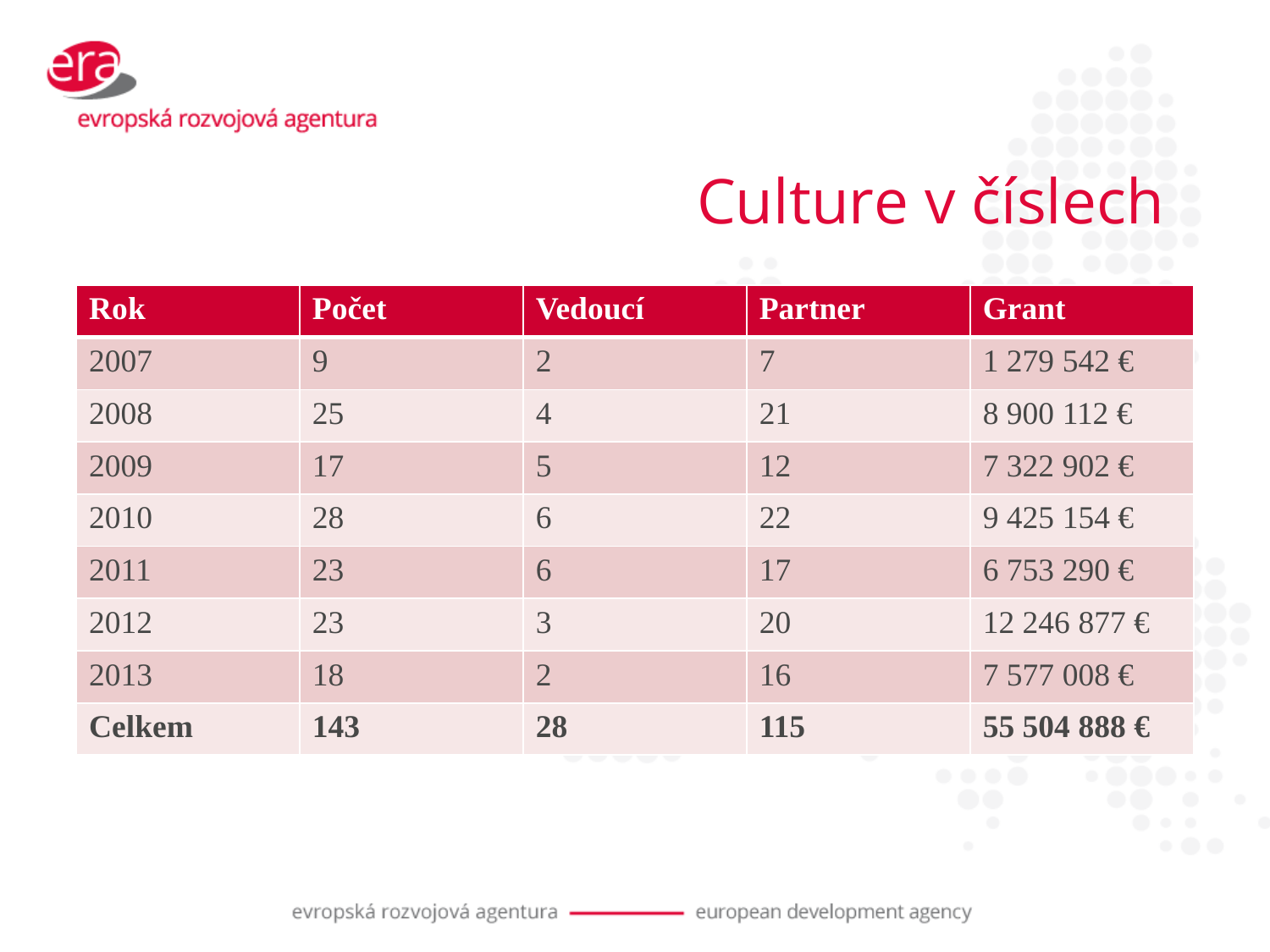

# Culture v číslech
| Rok | Počet | Vedoucí | Partner | Grant |
| --- | --- | --- | --- | --- |
| 2007 | 9 | 2 | 7 | 1 279 542 € |
| 2008 | 25 | 4 | 21 | 8 900 112 € |
| 2009 | 17 | 5 | 12 | 7 322 902 € |
| 2010 | 28 | 6 | 22 | 9 425 154 € |
| 2011 | 23 | 6 | 17 | 6 753 290 € |
| 2012 | 23 | 3 | 20 | 12 246 877 € |
| 2013 | 18 | 2 | 16 | 7 577 008 € |
| Celkem | 143 | 28 | 115 | 55 504 888 € |